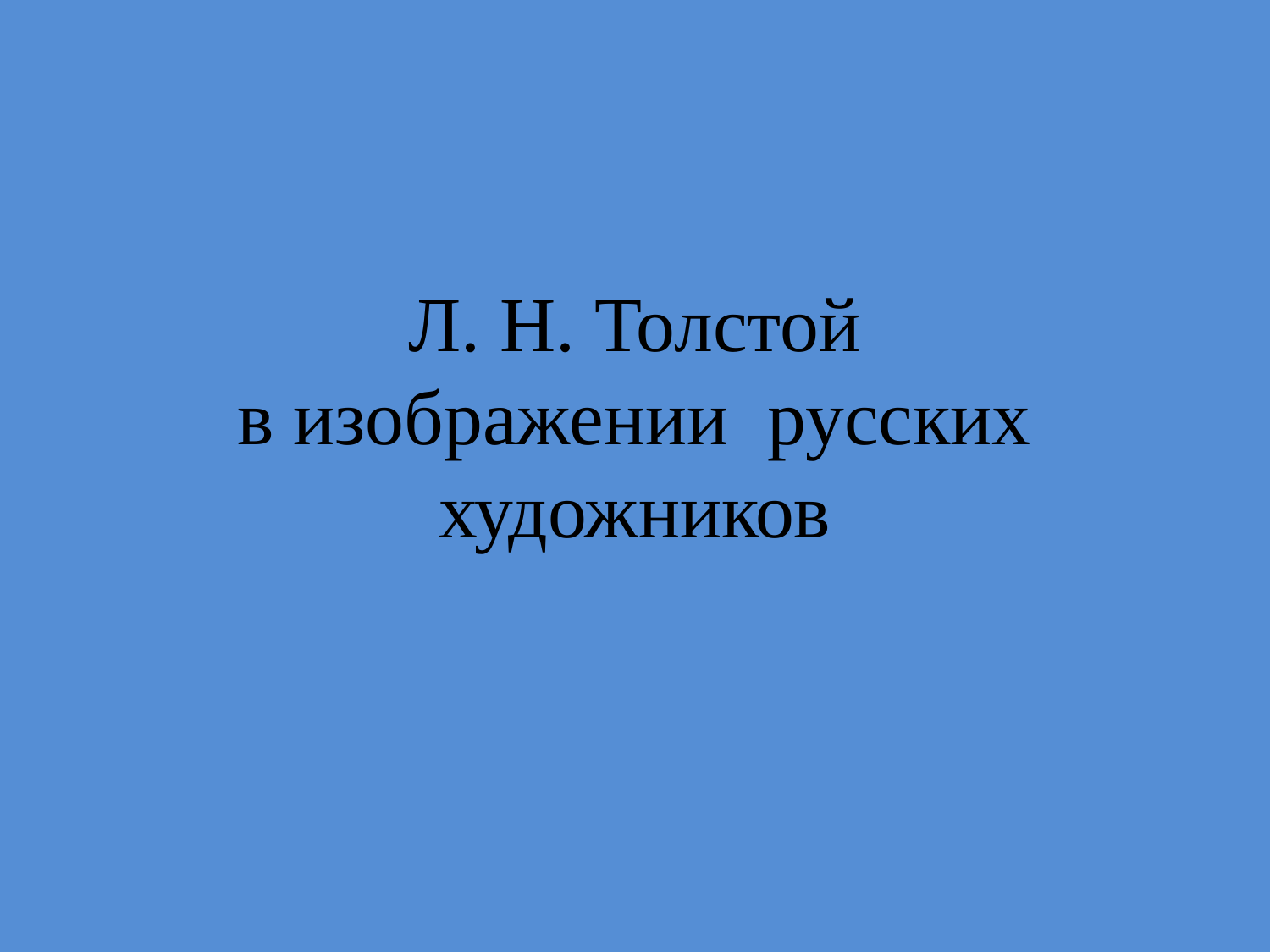

# Л. Н. Толстой в изображении  русских художников